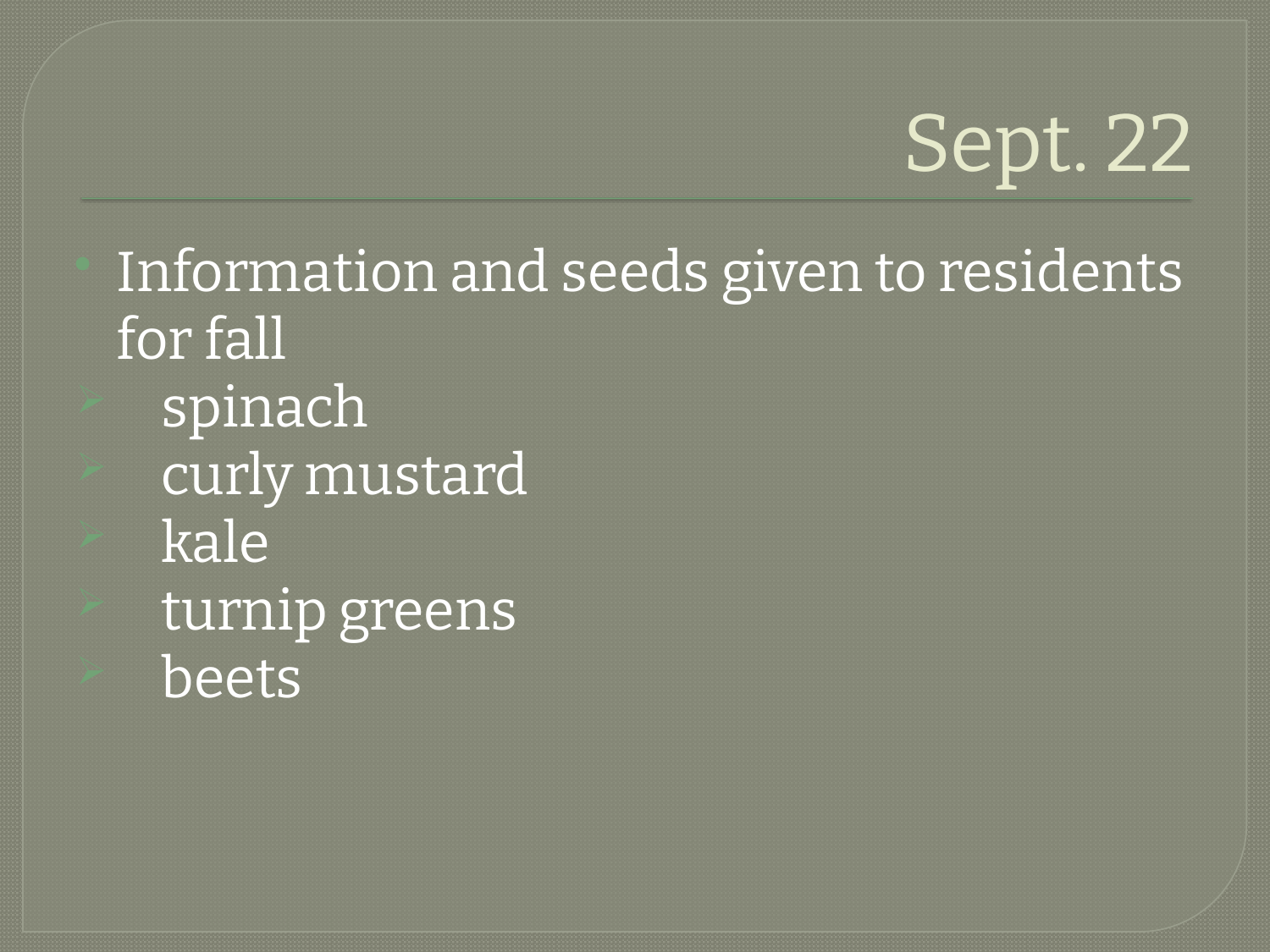

# Sept. 22
Information and seeds given to residents for fall
    spinach
    curly mustard
    kale
    turnip greens
    beets